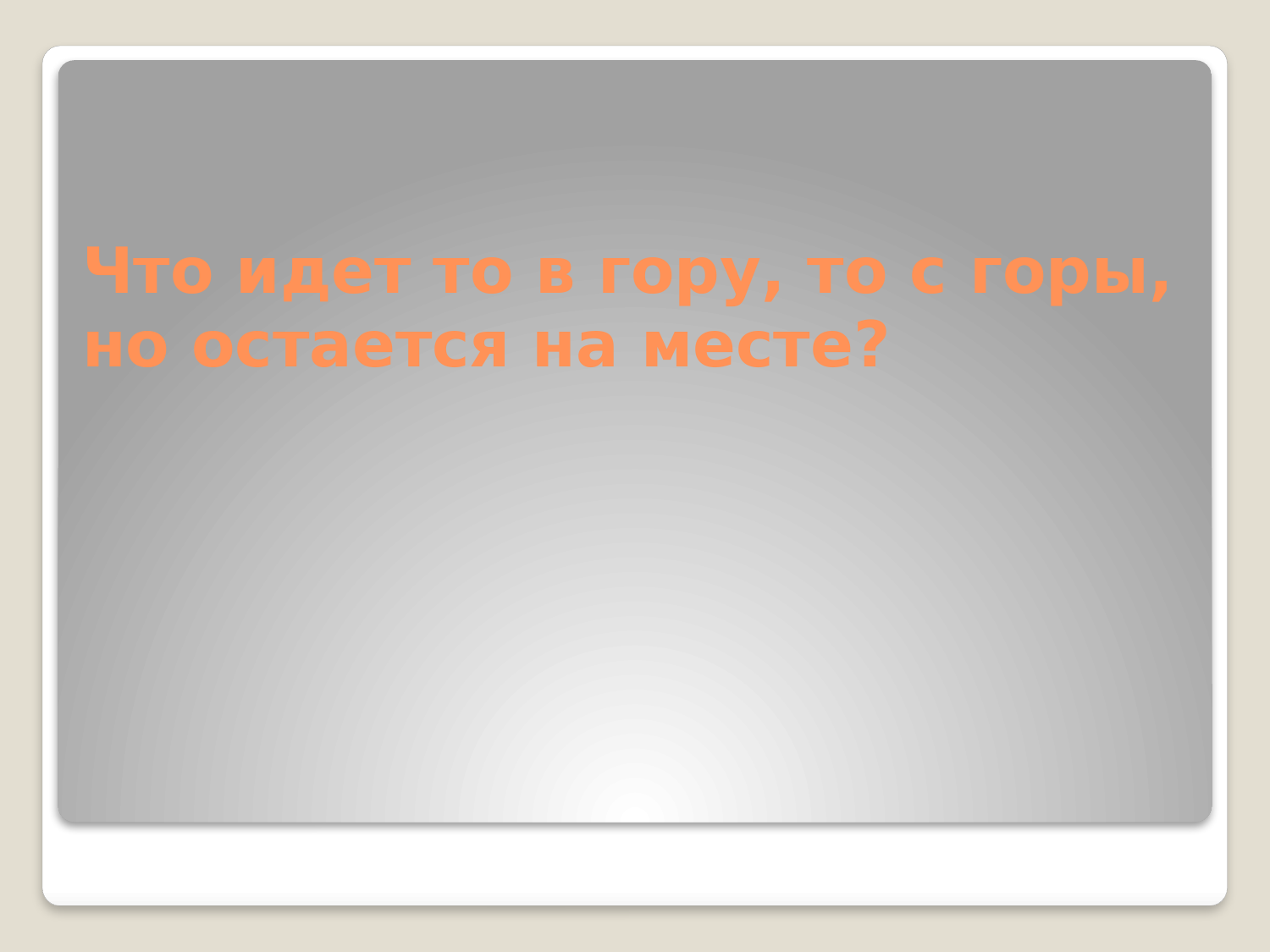

# Что идет то в гору, то с горы, но остается на месте?